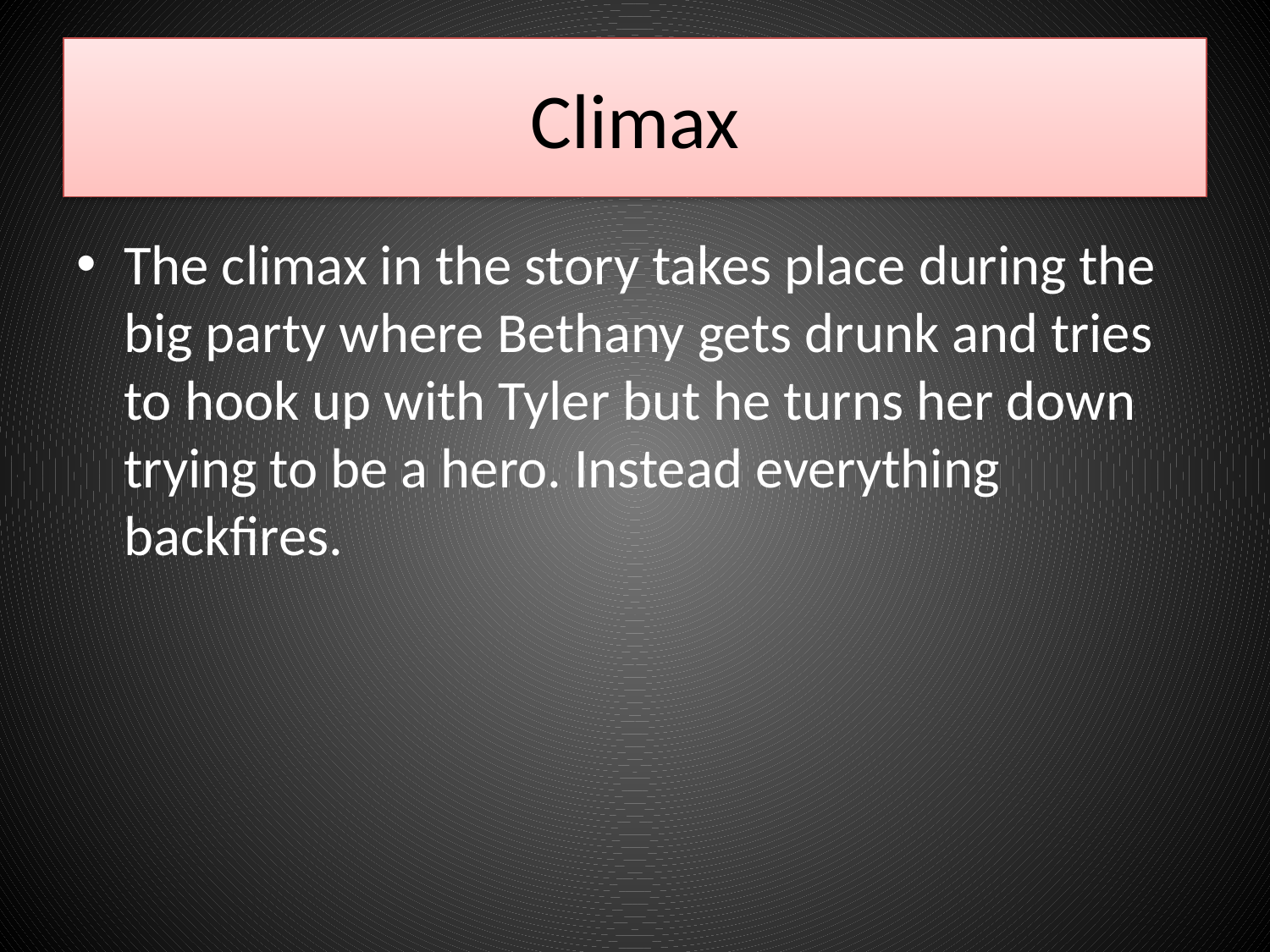

# Climax
The climax in the story takes place during the big party where Bethany gets drunk and tries to hook up with Tyler but he turns her down trying to be a hero. Instead everything backfires.